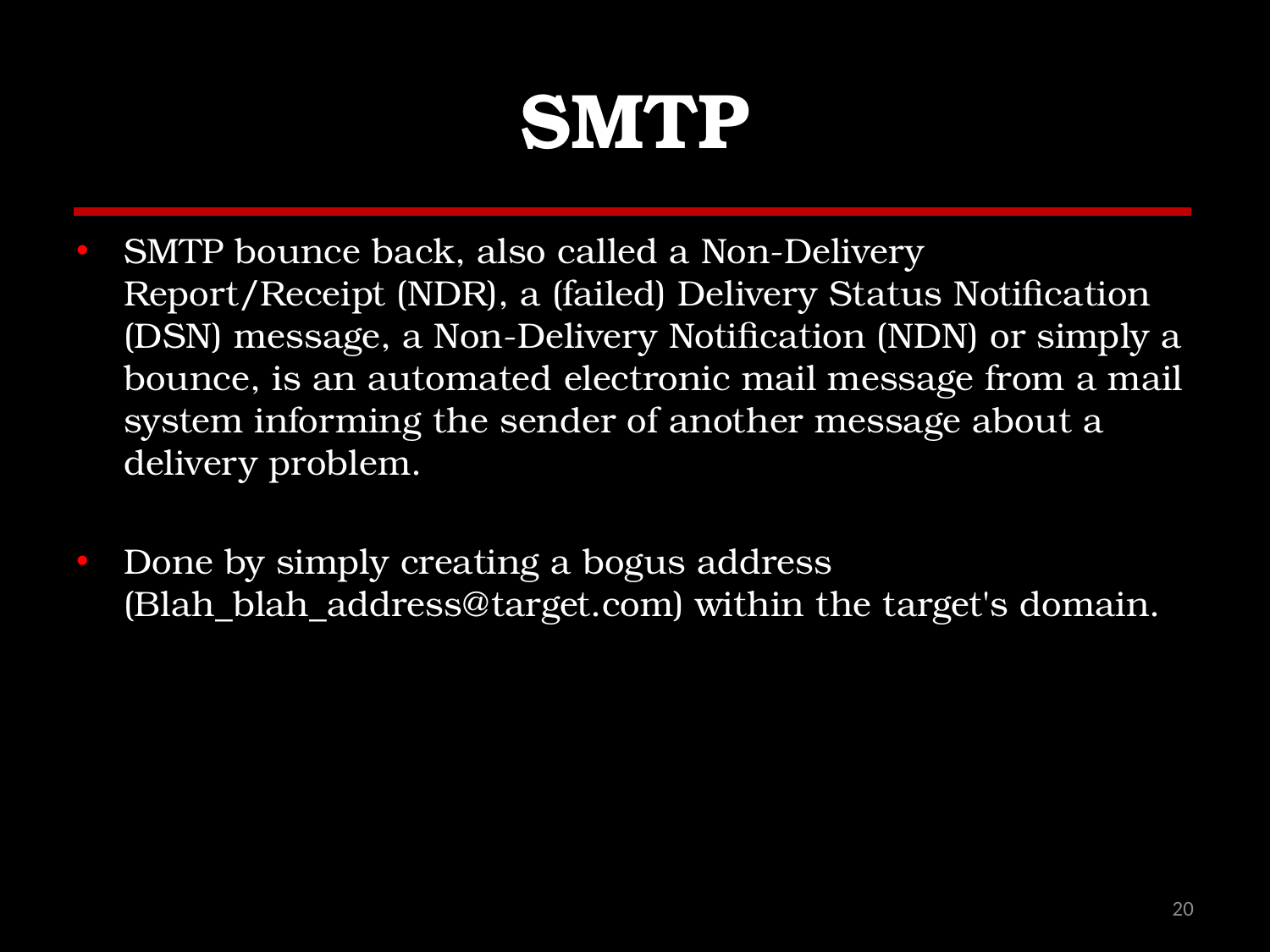

# SMTP
SMTP bounce back, also called a Non-Delivery Report/Receipt (NDR), a (failed) Delivery Status Notification (DSN) message, a Non-Delivery Notification (NDN) or simply a bounce, is an automated electronic mail message from a mail system informing the sender of another message about a delivery problem.

Done by simply creating a bogus address (Blah_blah_address@target.com) within the target's domain.
20